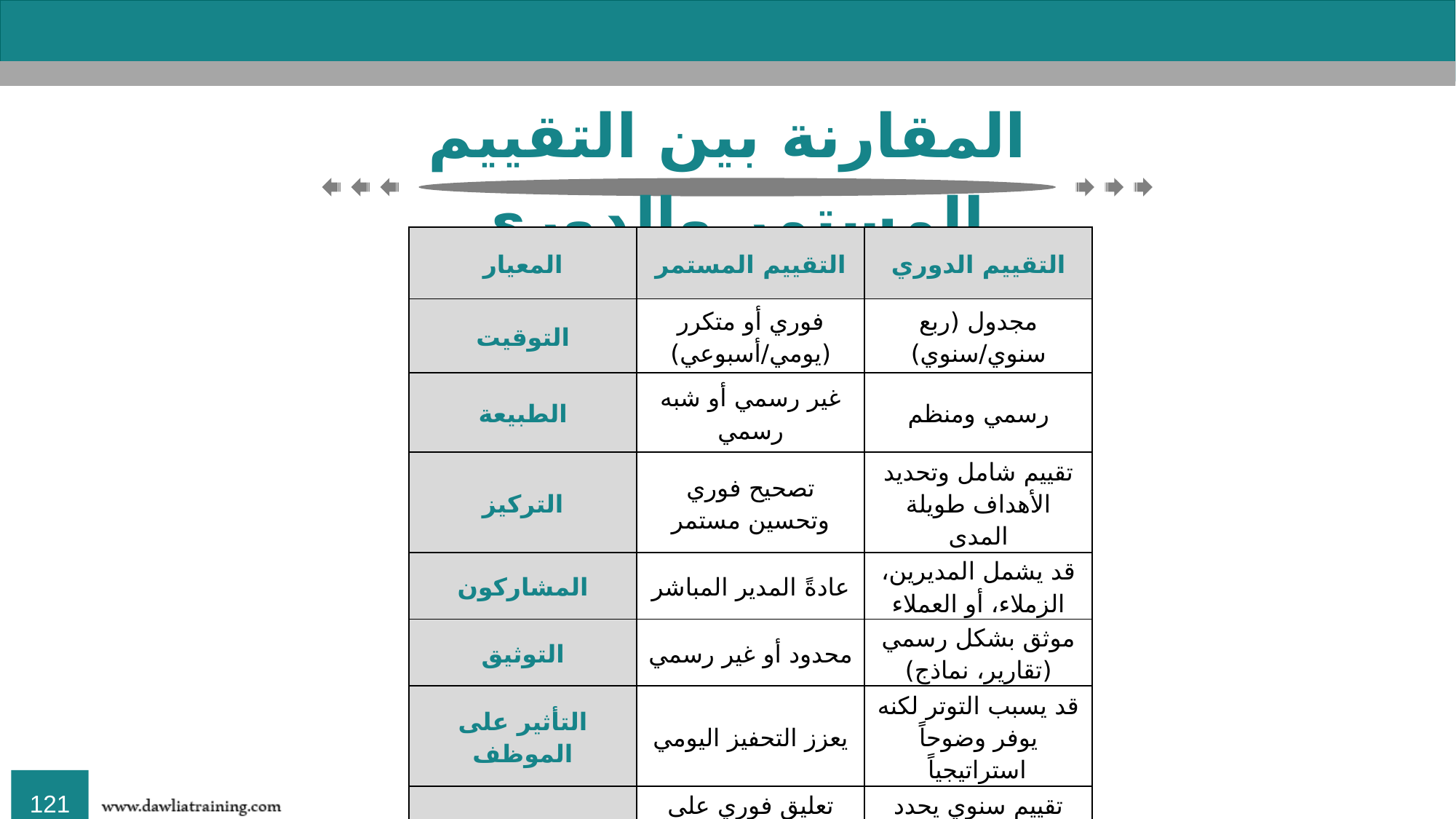

المقارنة بين التقييم المستمر والدوري

| المعيار | التقييم المستمر | التقييم الدوري |
| --- | --- | --- |
| التوقيت | فوري أو متكرر (يومي/أسبوعي) | مجدول (ربع سنوي/سنوي) |
| الطبيعة | غير رسمي أو شبه رسمي | رسمي ومنظم |
| التركيز | تصحيح فوري وتحسين مستمر | تقييم شامل وتحديد الأهداف طويلة المدى |
| المشاركون | عادةً المدير المباشر | قد يشمل المديرين، الزملاء، أو العملاء |
| التوثيق | محدود أو غير رسمي | موثق بشكل رسمي (تقارير، نماذج) |
| التأثير على الموظف | يعزز التحفيز اليومي | قد يسبب التوتر لكنه يوفر وضوحاً استراتيجياً |
| مثال عملي | تعليق فوري على عرض تقديمي لتحسينه | تقييم سنوي يحدد أهداف الترقية أو التدريب |